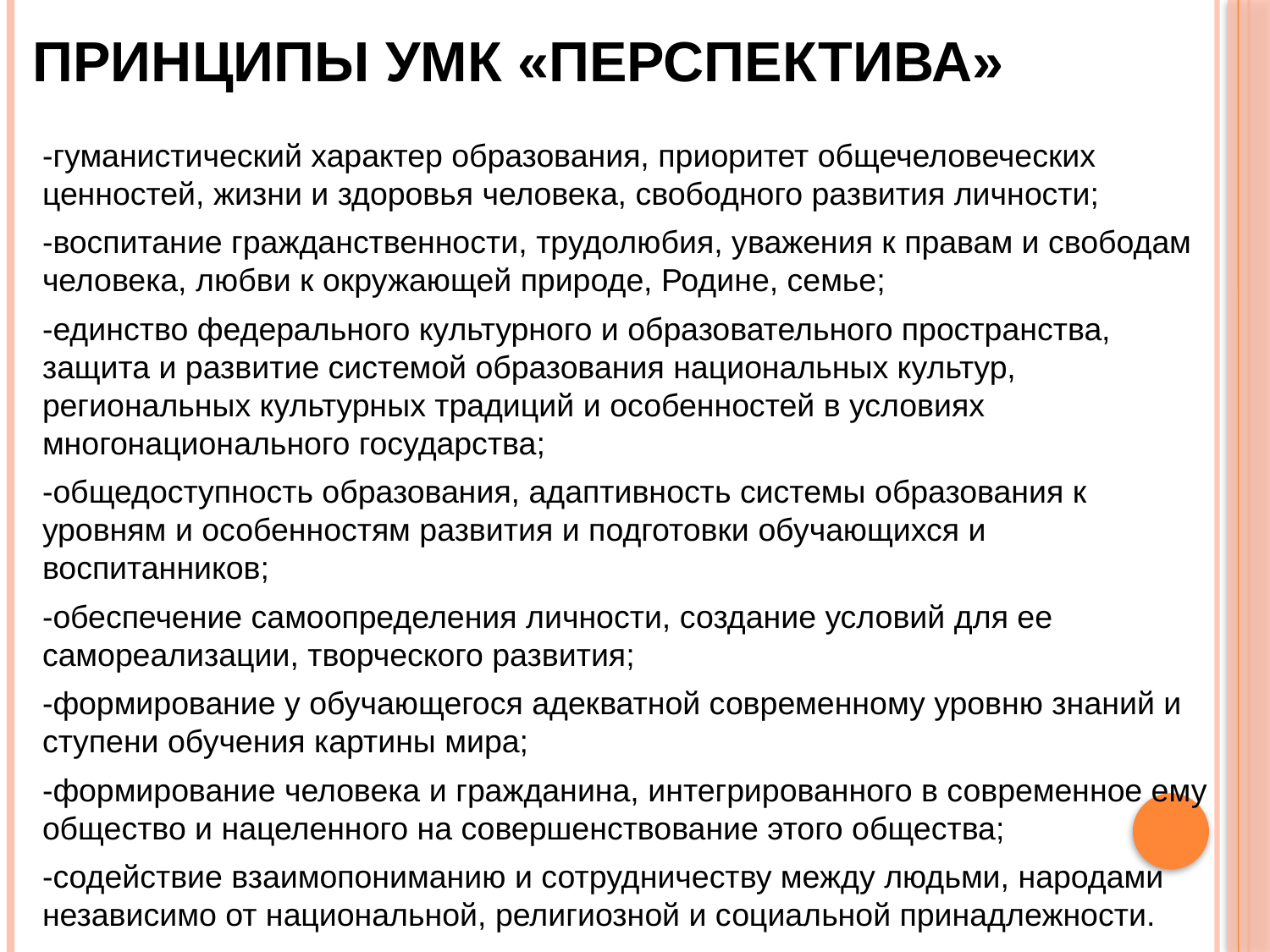

# Принципы УМК «Перспектива»
-гуманистический характер образования, приоритет общечеловеческих ценностей, жизни и здоровья человека, свободного развития личности;
-воспитание гражданственности, трудолюбия, уважения к правам и свободам человека, любви к окружающей природе, Родине, семье;
-единство федерального культурного и образовательного пространства, защита и развитие системой образования национальных культур, региональных культурных традиций и особенностей в условиях многонационального государства;
-общедоступность образования, адаптивность системы образования к уровням и особенностям развития и подготовки обучающихся и воспитанников;
-обеспечение самоопределения личности, создание условий для ее самореализации, творческого развития;
-формирование у обучающегося адекватной современному уровню знаний и ступени обучения картины мира;
-формирование человека и гражданина, интегрированного в современное ему общество и нацеленного на совершенствование этого общества;
-содействие взаимопониманию и сотрудничеству между людьми, народами независимо от национальной, религиозной и социальной принадлежности.